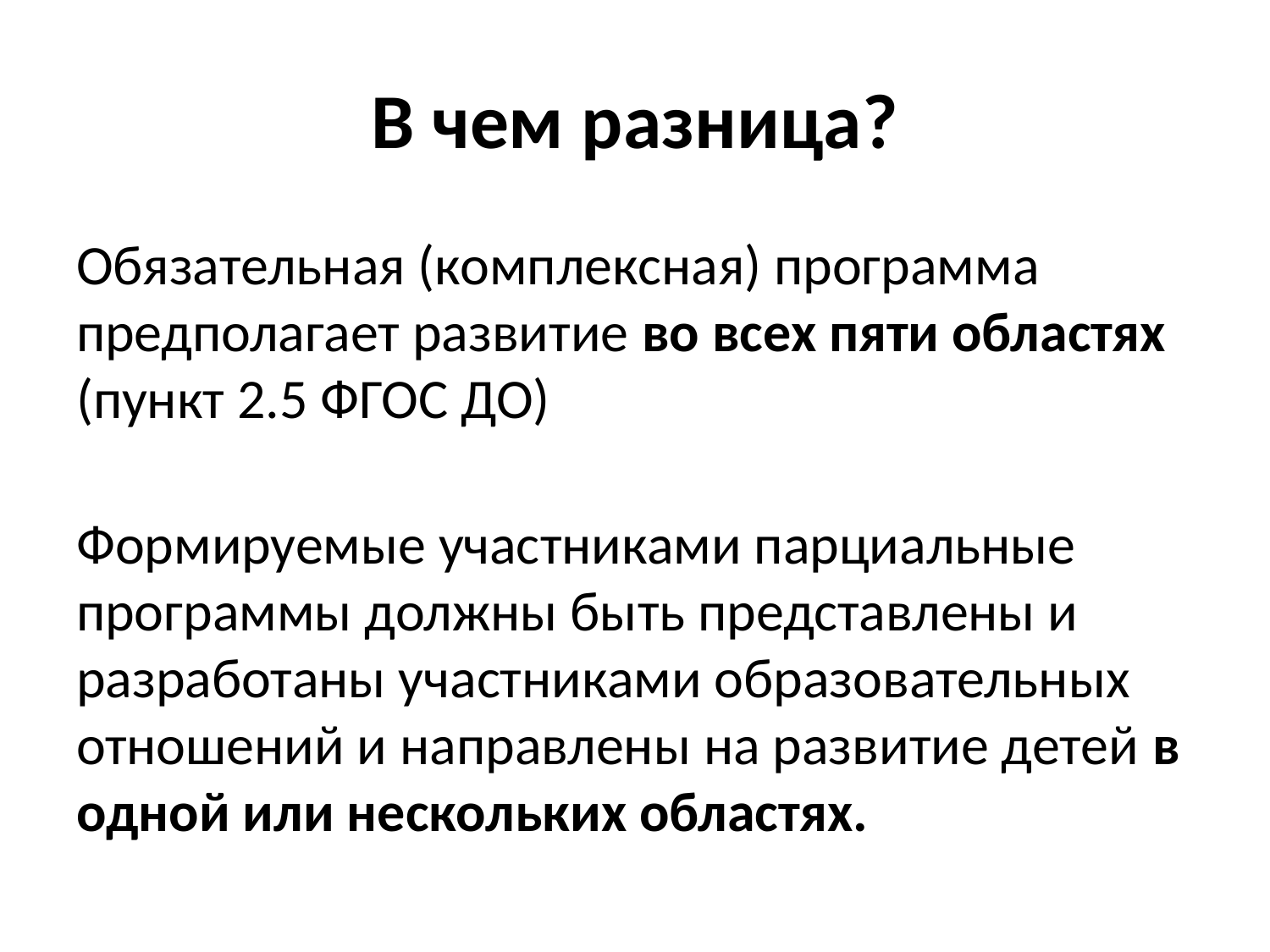

# В чем разница?
Обязательная (комплексная) программа предполагает развитие во всех пяти областях (пункт 2.5 ФГОС ДО)
Формируемые участниками парциальные программы должны быть представлены и разработаны участниками образовательных отношений и направлены на развитие детей в одной или нескольких областях.